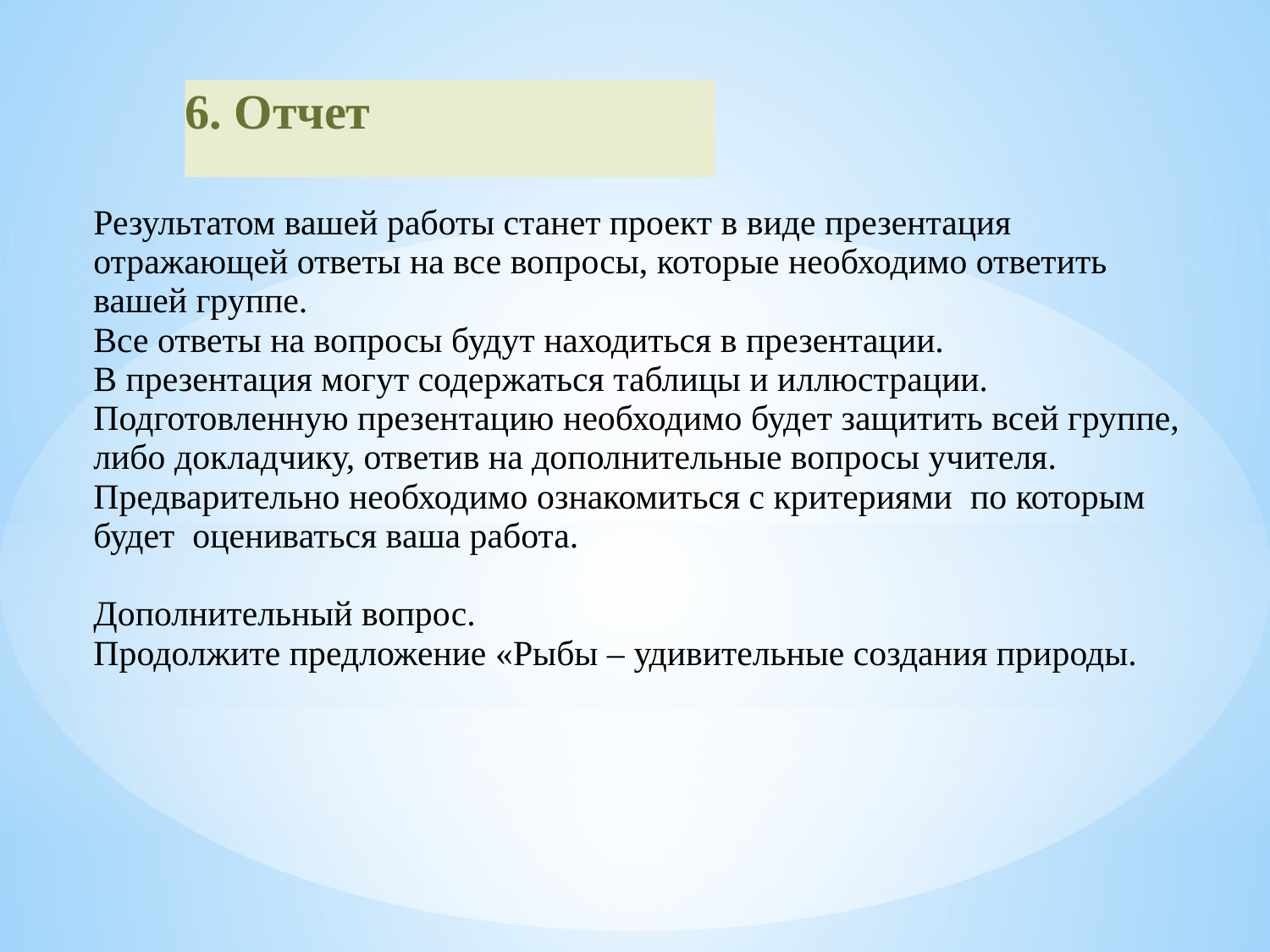

6. Отчет

| Результатом вашей работы станет проект в виде презентация отражающей ответы на все вопросы, которые необходимо ответить вашей группе.  Все ответы на вопросы будут находиться в презентации.  В презентация могут содержаться таблицы и иллюстрации.   Подготовленную презентацию необходимо будет защитить всей группе, либо докладчику, ответив на дополнительные вопросы учителя.  Предварительно необходимо ознакомиться с критериями  по которым будет  оцениваться ваша работа.  Дополнительный вопрос. Продолжите предложение «Рыбы – удивительные создания природы. |
| --- |